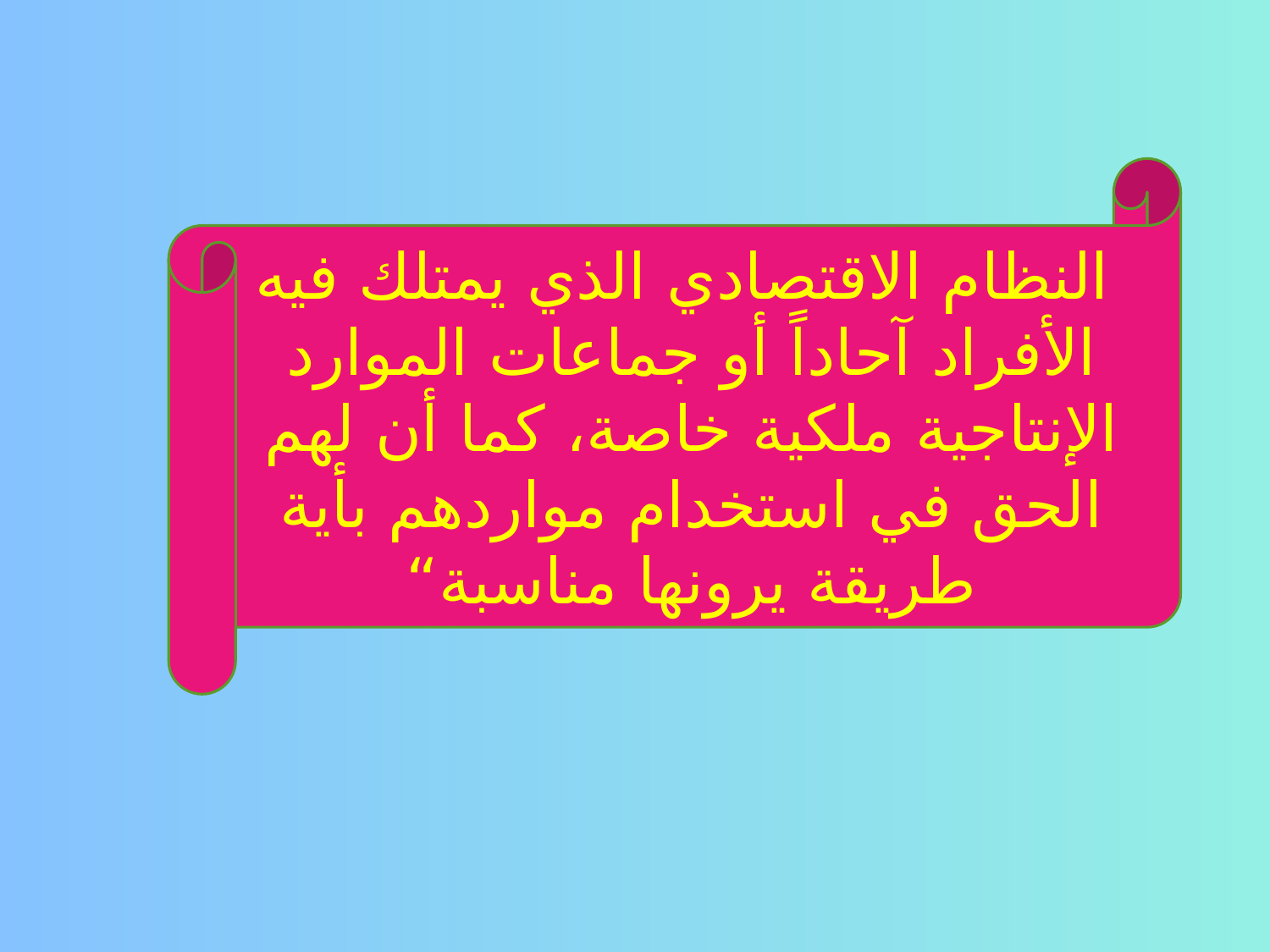

”النظام الاقتصادي الذي يمتلك فيه الأفراد آحاداً أو جماعات الموارد الإنتاجية ملكية خاصة، كما أن لهم الحق في استخدام مواردهم بأية طريقة يرونها مناسبة“